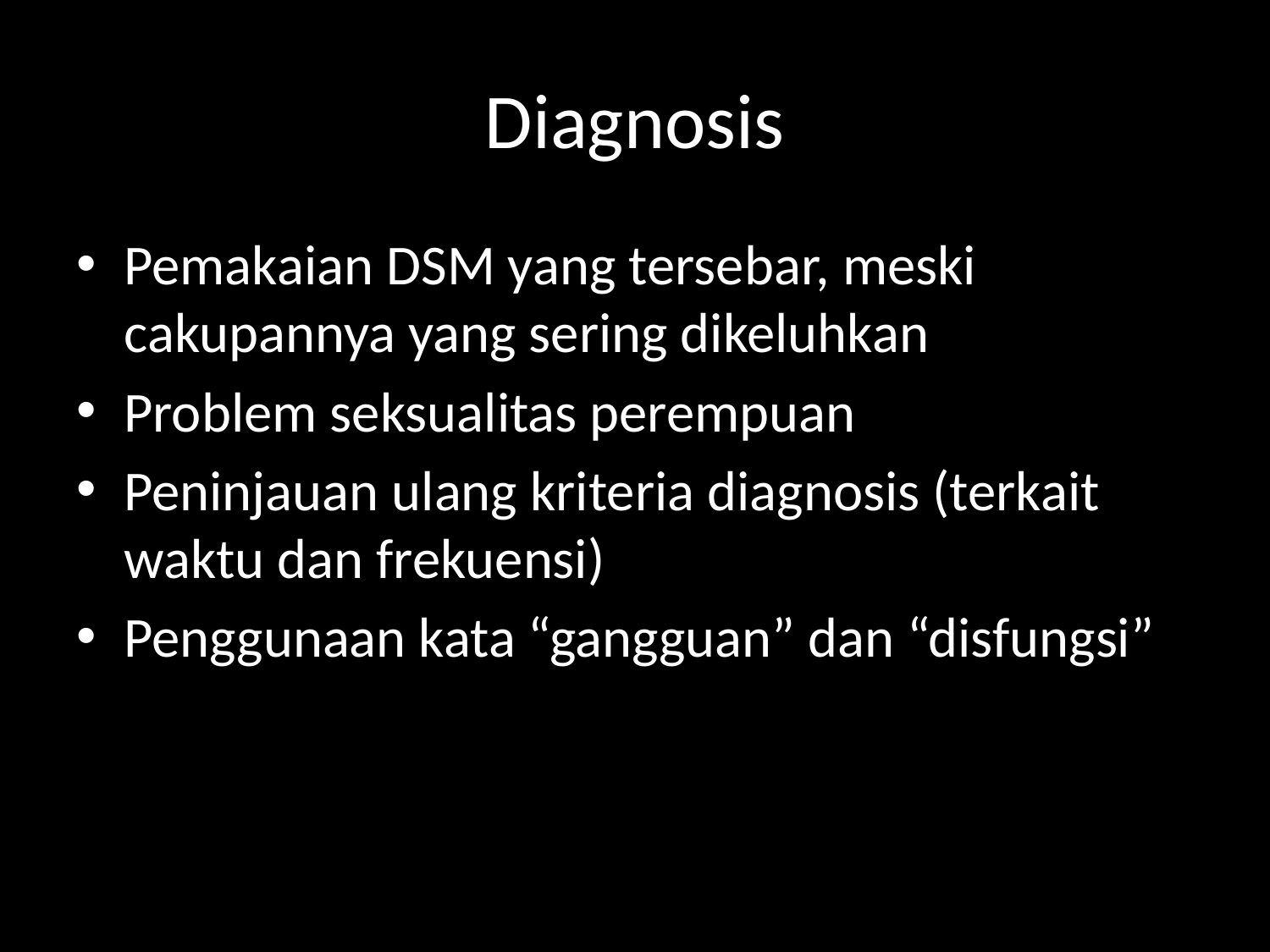

# Diagnosis
Pemakaian DSM yang tersebar, meski cakupannya yang sering dikeluhkan
Problem seksualitas perempuan
Peninjauan ulang kriteria diagnosis (terkait waktu dan frekuensi)
Penggunaan kata “gangguan” dan “disfungsi”